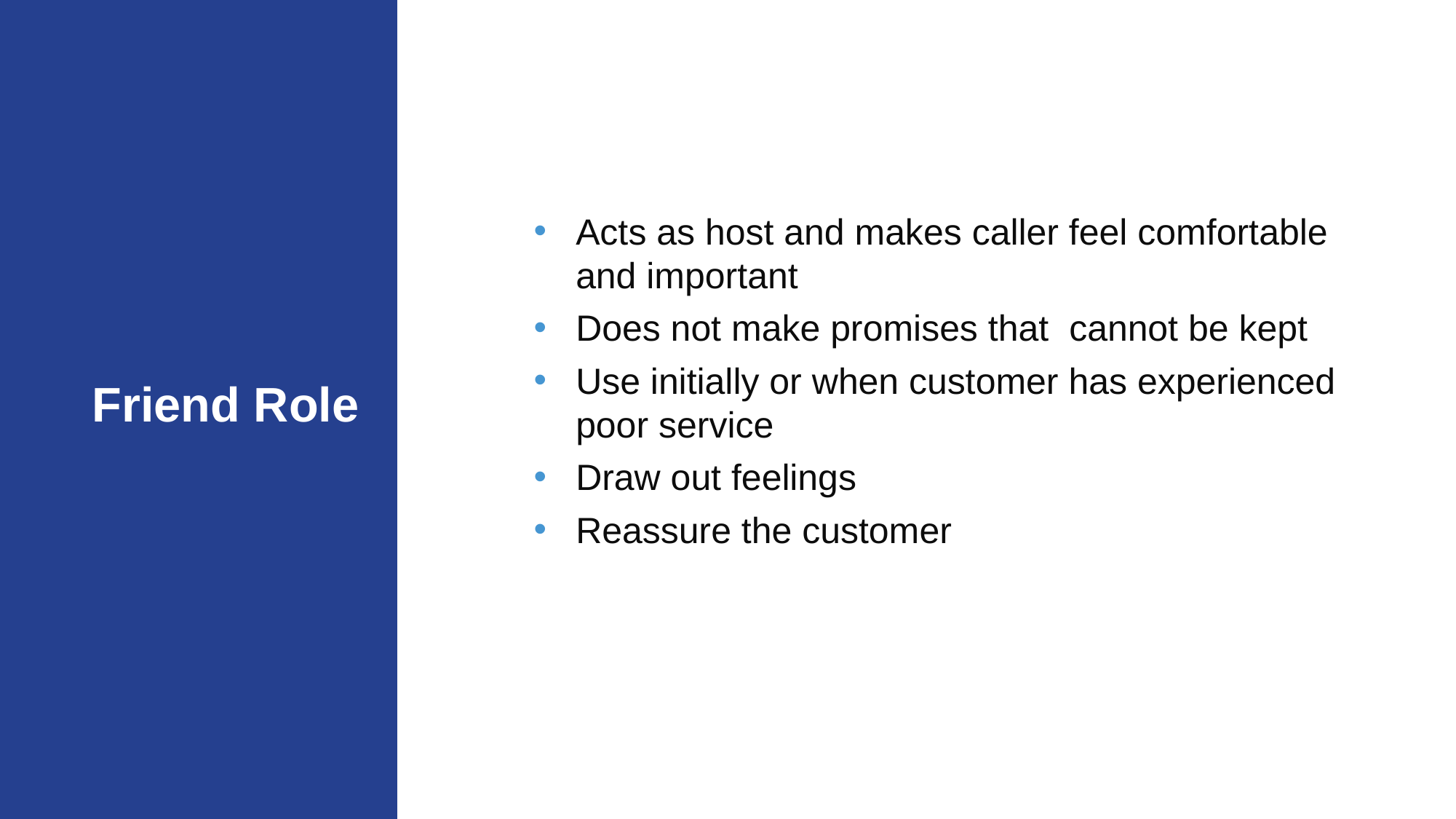

Acts as host and makes caller feel comfortable and important
Does not make promises that  cannot be kept
Use initially or when customer has experienced poor service
Draw out feelings
Reassure the customer

# Friend Role